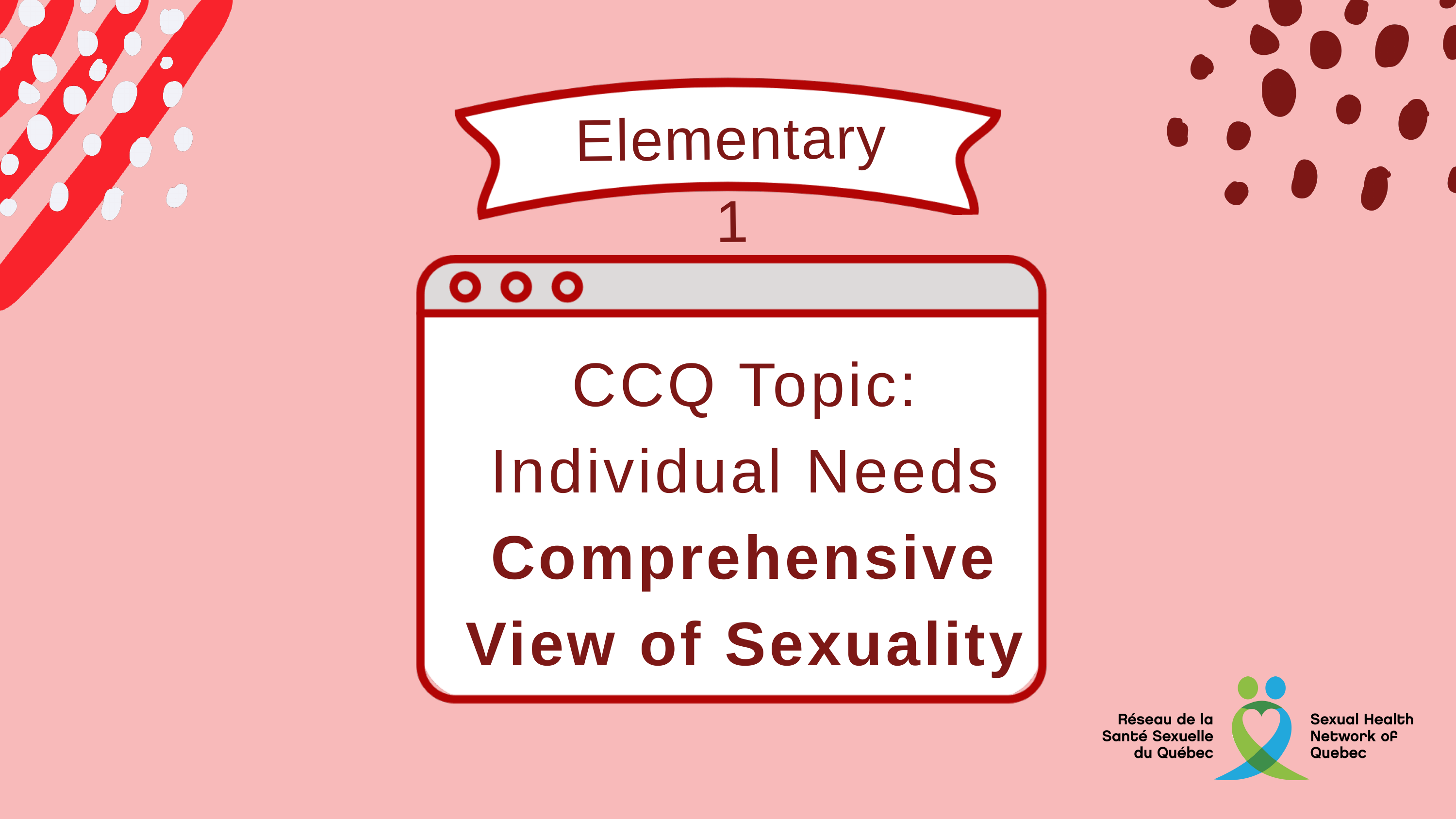

Elementary 1

CCQ Topic:
Individual Needs
Comprehensive View of Sexuality